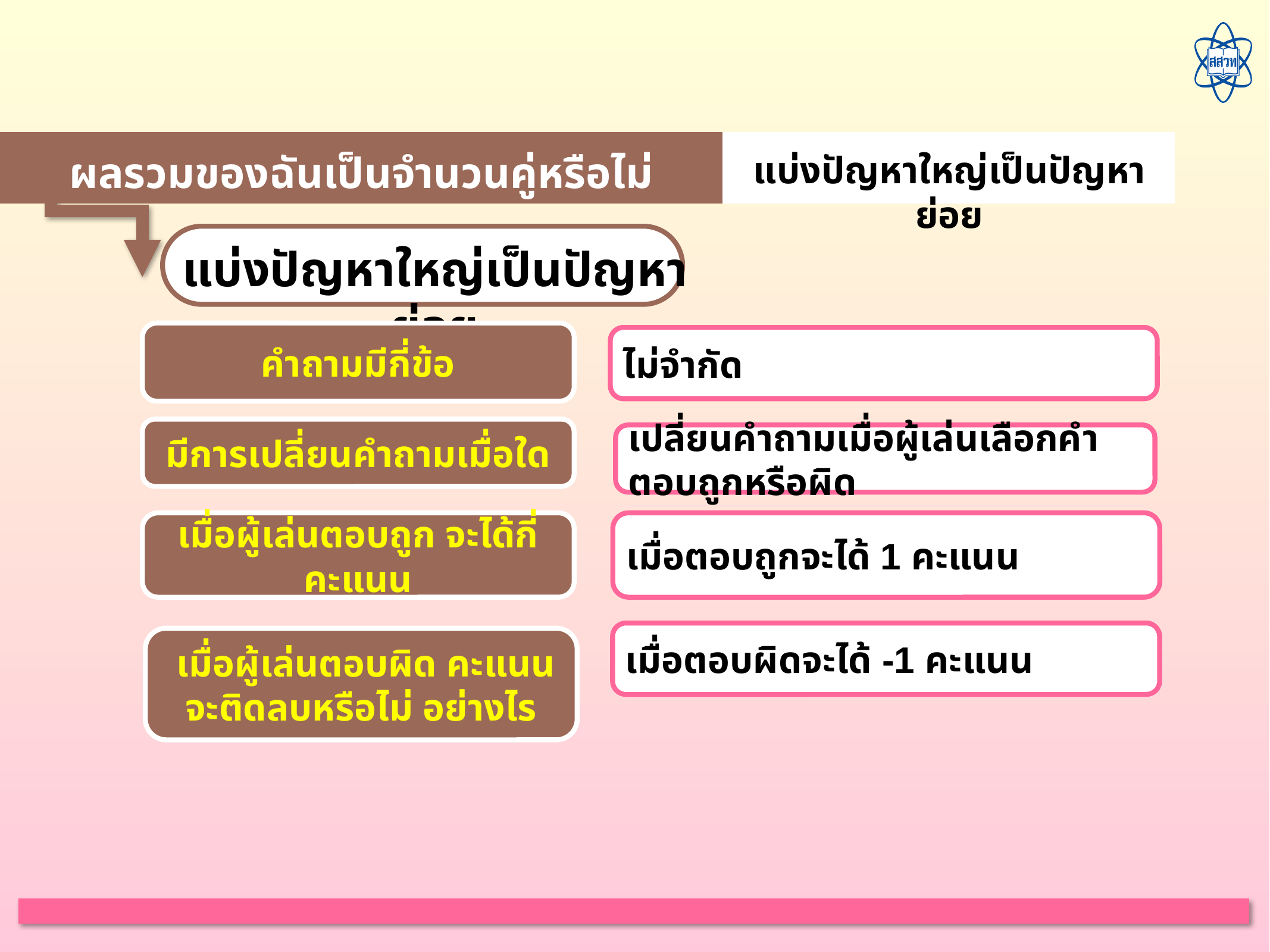

ผลรวมของฉันเป็นจำนวนคู่หรือไม่

แบ่งปัญหาใหญ่เป็นปัญหาย่อย

แบ่งปัญหาใหญ่เป็นปัญหาย่อย
คำถามมีกี่ข้อ
ไม่จำกัด
มีการเปลี่ยนคำถามเมื่อใด
เปลี่ยนคำถามเมื่อผู้เล่นเลือกคำตอบถูกหรือผิด
เมื่อผู้เล่นตอบถูก จะได้กี่คะแนน
เมื่อตอบถูกจะได้ 1 คะแนน
เมื่อตอบผิดจะได้ -1 คะแนน
 เมื่อผู้เล่นตอบผิด คะแนนจะติดลบหรือไม่ อย่างไร